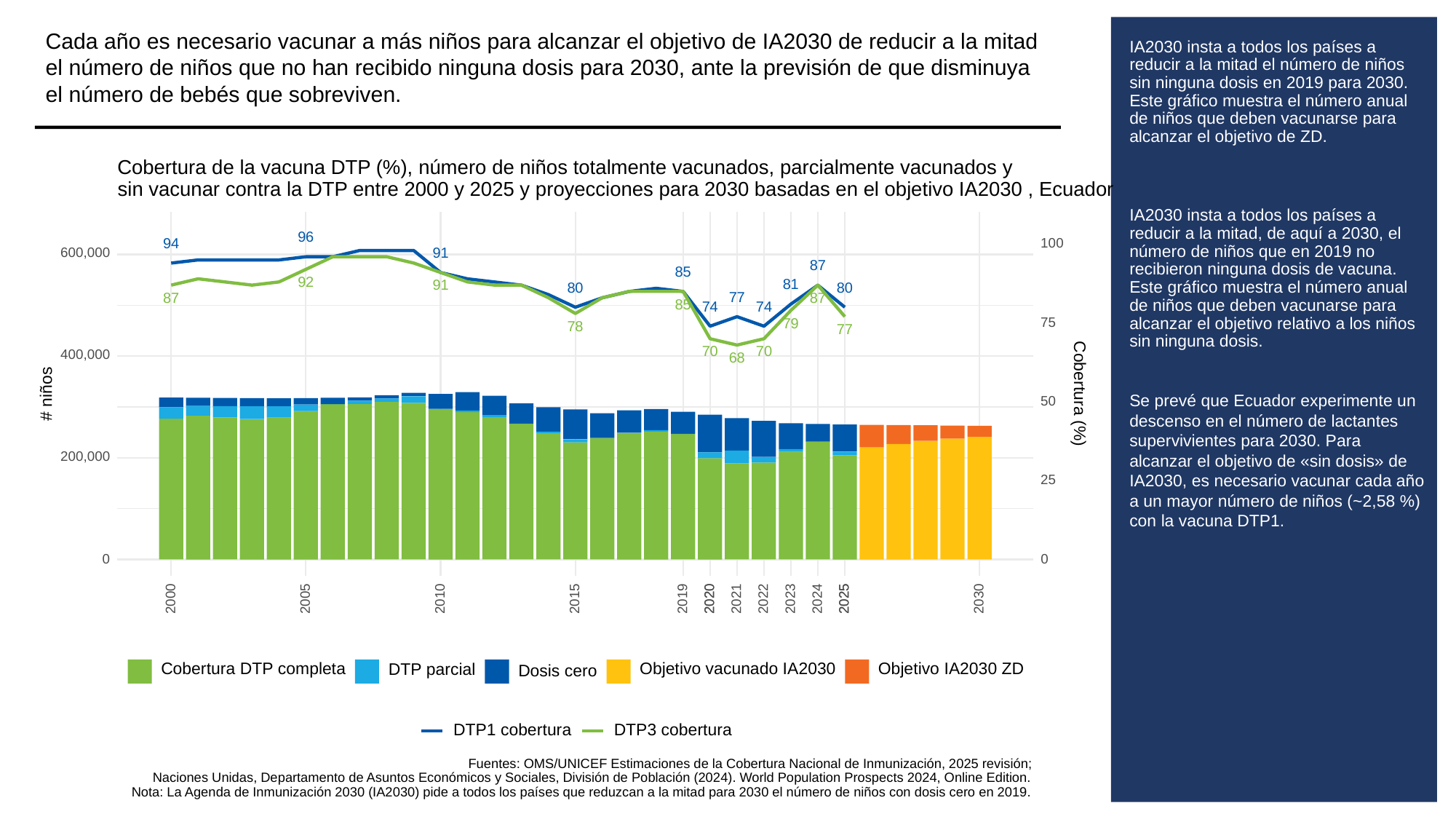

Cada año es necesario vacunar a más niños para alcanzar el objetivo de IA2030 de reducir a la mitad el número de niños que no han recibido ninguna dosis para 2030, ante la previsión de que disminuya el número de bebés que sobreviven.
# IA2030 insta a todos los países a reducir a la mitad el número de niños sin ninguna dosis en 2019 para 2030. Este gráfico muestra el número anual de niños que deben vacunarse para alcanzar el objetivo de ZD.

IA2030 insta a todos los países a reducir a la mitad, de aquí a 2030, el número de niños que en 2019 no recibieron ninguna dosis de vacuna. Este gráfico muestra el número anual de niños que deben vacunarse para alcanzar el objetivo relativo a los niños sin ninguna dosis.

Se prevé que Ecuador experimente un descenso en el número de lactantes supervivientes para 2030. Para alcanzar el objetivo de «sin dosis» de IA2030, es necesario vacunar cada año a un mayor número de niños (~2,58 %) con la vacuna DTP1.

Cobertura de la vacuna DTP (%), número de niños totalmente vacunados, parcialmente vacunados y
sin vacunar contra la DTP entre 2000 y 2025 y proyecciones para 2030 basadas en el objetivo IA2030 , Ecuador

96
94
100
600,000
91

87
85
92
81
91
80
80
77
87
87
85
74
74

75
79
78
77
70
70
400,000
68

Cobertura (%)
# niños

50

200,000

25

0
0

2023
2030
2000
2005
2010
2015
2019
2020
2020
2021
2022
2024
2025
2025

Objetivo vacunado IA2030
Objetivo IA2030 ZD
Cobertura DTP completa
DTP parcial
Dosis cero
DTP3 cobertura
DTP1 cobertura

Fuentes: OMS/UNICEF Estimaciones de la Cobertura Nacional de Inmunización, 2025 revisión;
Naciones Unidas, Departamento de Asuntos Económicos y Sociales, División de Población (2024). World Population Prospects 2024, Online Edition.
Nota: La Agenda de Inmunización 2030 (IA2030) pide a todos los países que reduzcan a la mitad para 2030 el número de niños con dosis cero en 2019.